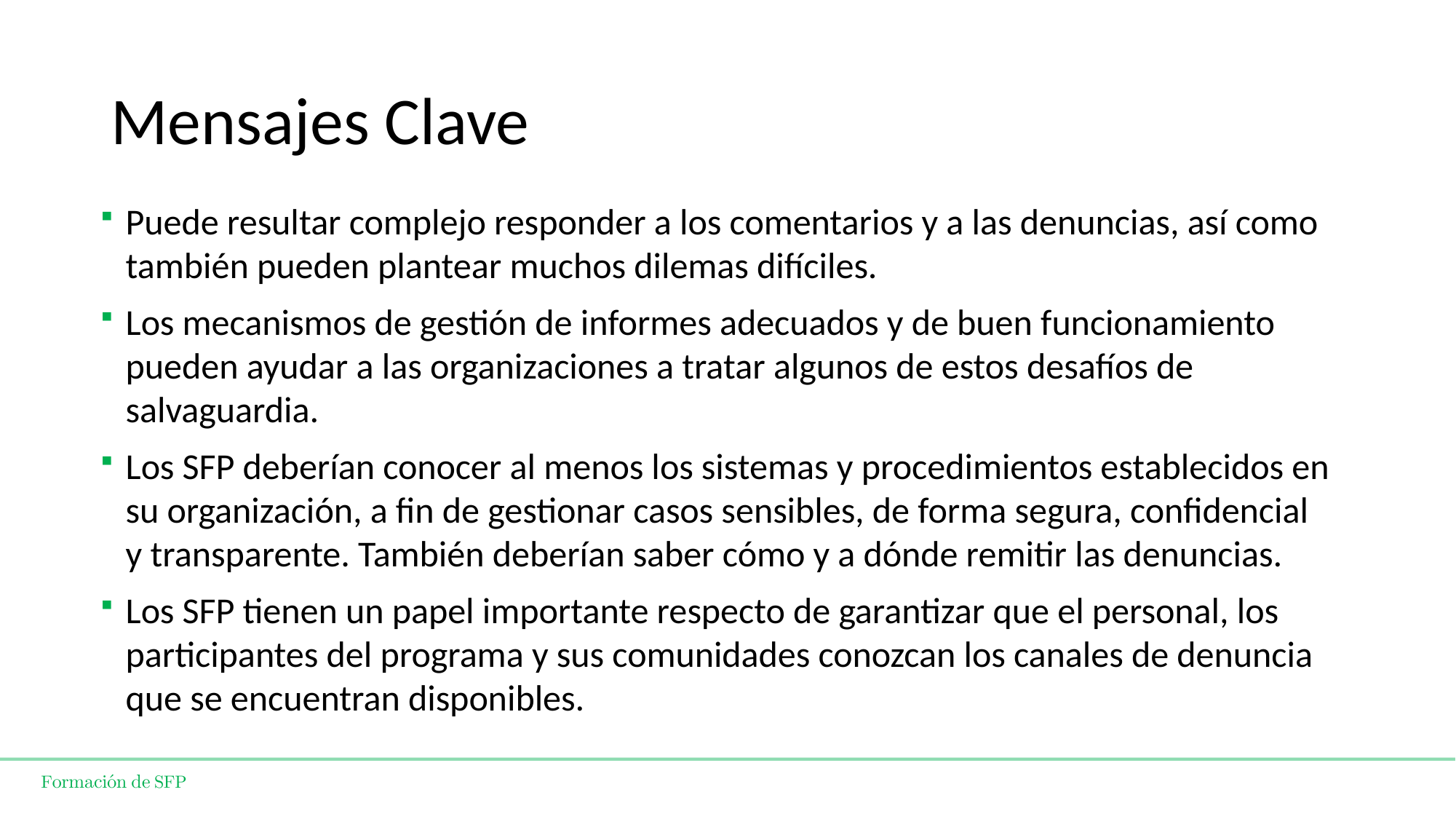

# Mensajes Clave
Puede resultar complejo responder a los comentarios y a las denuncias, así como también pueden plantear muchos dilemas difíciles.
Los mecanismos de gestión de informes adecuados y de buen funcionamiento pueden ayudar a las organizaciones a tratar algunos de estos desafíos de salvaguardia.
Los SFP deberían conocer al menos los sistemas y procedimientos establecidos en su organización, a fin de gestionar casos sensibles, de forma segura, confidencial y transparente. También deberían saber cómo y a dónde remitir las denuncias.
Los SFP tienen un papel importante respecto de garantizar que el personal, los participantes del programa y sus comunidades conozcan los canales de denuncia que se encuentran disponibles.
Formación de SFP